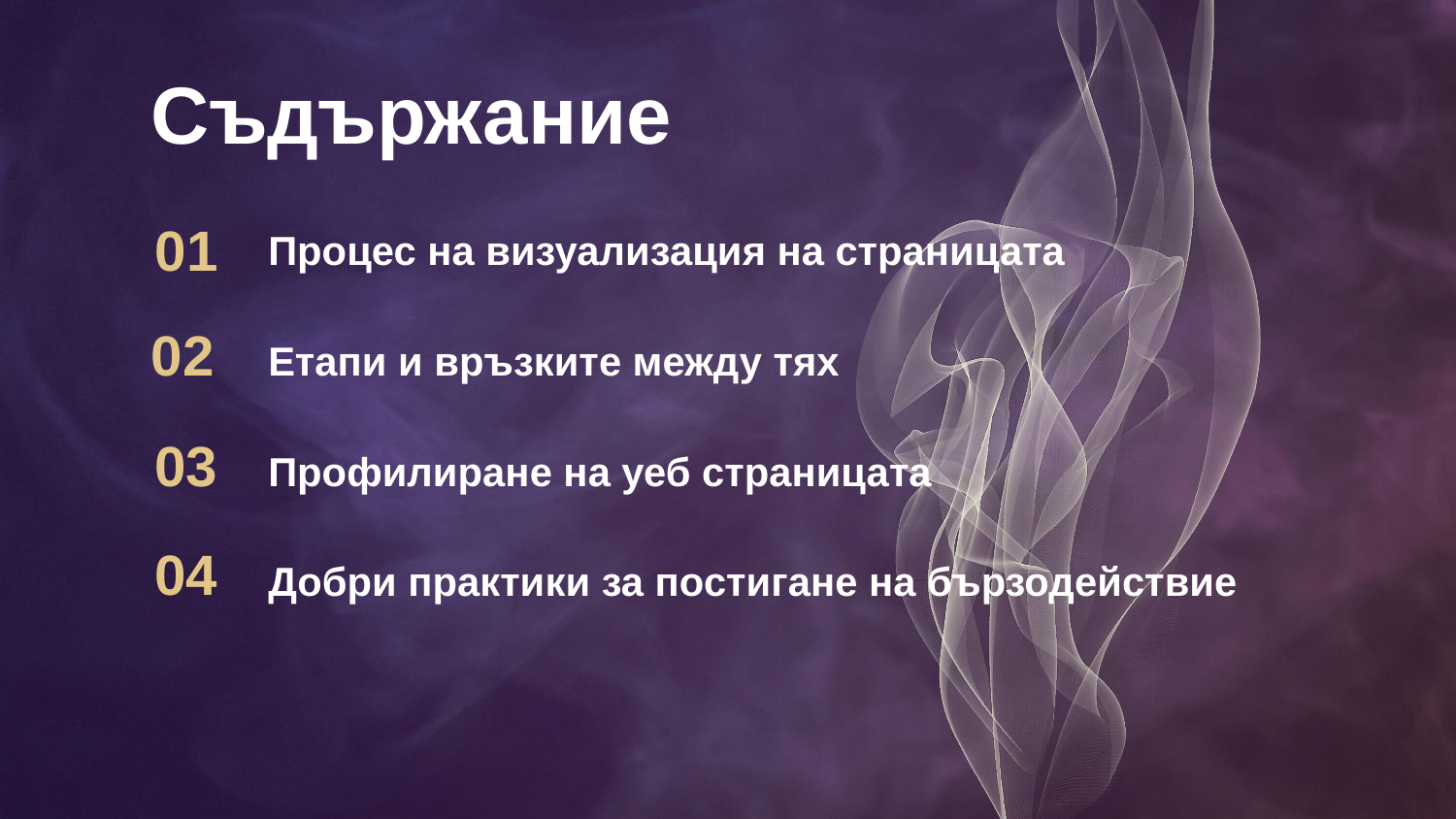

# Съдържание
01
Процес на визуализация на страницата
02
Етапи и връзките между тях
03
Профилиране на уеб страницата
04
Добри практики за постигане на бързодействие